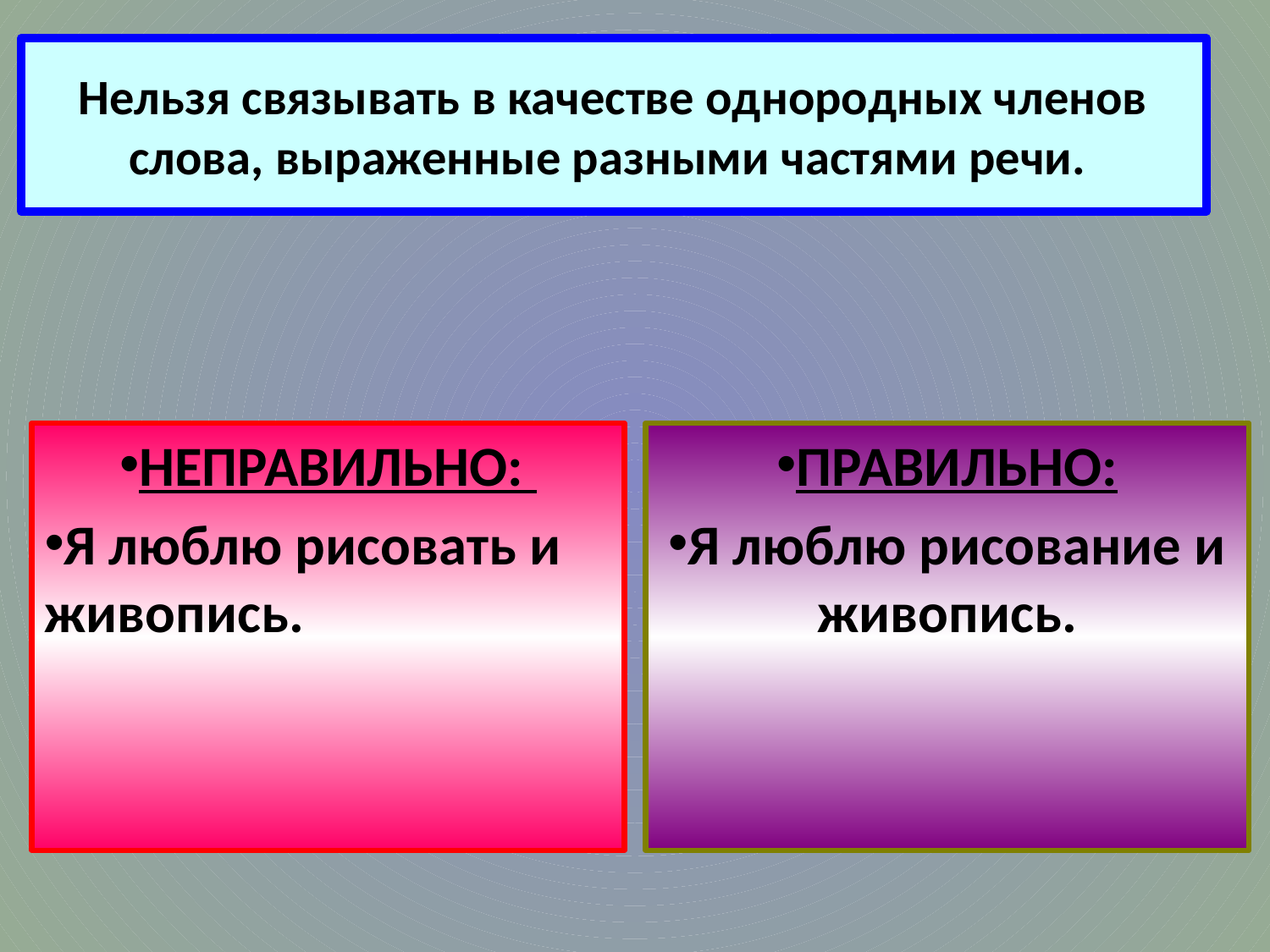

# Нельзя связывать в качестве однородных членов слова, выраженные разными частями речи.
НЕПРАВИЛЬНО:
Я люблю рисовать и живопись.
ПРАВИЛЬНО:
Я люблю рисование и живопись.